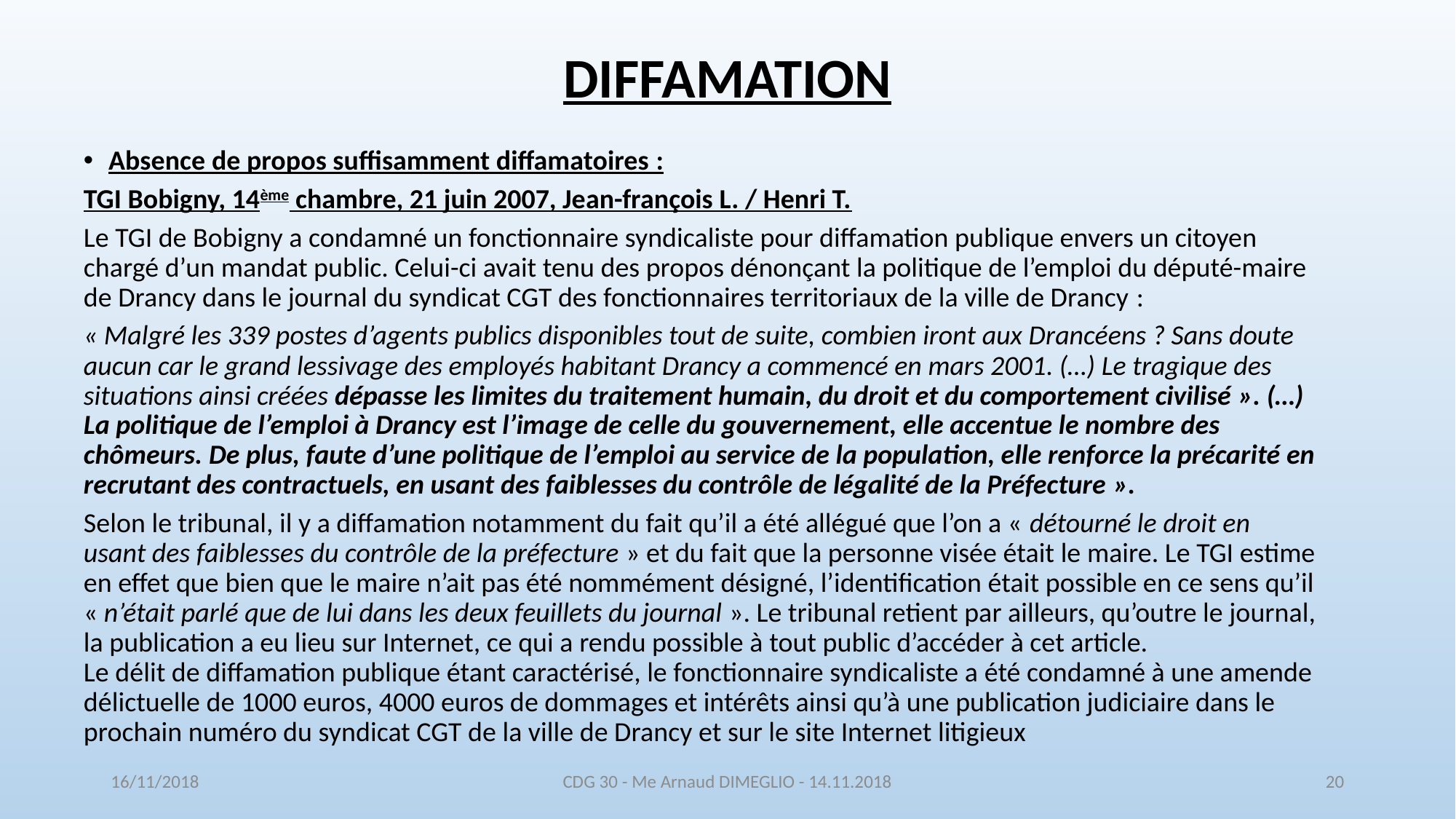

# DIFFAMATION

Absence de propos suffisamment diffamatoires :
TGI Bobigny, 14ème chambre, 21 juin 2007, Jean-françois L. / Henri T.
Le TGI de Bobigny a condamné un fonctionnaire syndicaliste pour diffamation publique envers un citoyen chargé d’un mandat public. Celui-ci avait tenu des propos dénonçant la politique de l’emploi du député-maire de Drancy dans le journal du syndicat CGT des fonctionnaires territoriaux de la ville de Drancy :
« Malgré les 339 postes d’agents publics disponibles tout de suite, combien iront aux Drancéens ? Sans doute aucun car le grand lessivage des employés habitant Drancy a commencé en mars 2001. (…) Le tragique des situations ainsi créées dépasse les limites du traitement humain, du droit et du comportement civilisé ». (…) La politique de l’emploi à Drancy est l’image de celle du gouvernement, elle accentue le nombre des chômeurs. De plus, faute d’une politique de l’emploi au service de la population, elle renforce la précarité en recrutant des contractuels, en usant des faiblesses du contrôle de légalité de la Préfecture ».
Selon le tribunal, il y a diffamation notamment du fait qu’il a été allégué que l’on a « détourné le droit en usant des faiblesses du contrôle de la préfecture » et du fait que la personne visée était le maire. Le TGI estime en effet que bien que le maire n’ait pas été nommément désigné, l’identification était possible en ce sens qu’il « n’était parlé que de lui dans les deux feuillets du journal ». Le tribunal retient par ailleurs, qu’outre le journal, la publication a eu lieu sur Internet, ce qui a rendu possible à tout public d’accéder à cet article.
Le délit de diffamation publique étant caractérisé, le fonctionnaire syndicaliste a été condamné à une amende délictuelle de 1000 euros, 4000 euros de dommages et intérêts ainsi qu’à une publication judiciaire dans le prochain numéro du syndicat CGT de la ville de Drancy et sur le site Internet litigieux

16/11/2018
CDG 30 - Me Arnaud DIMEGLIO - 14.11.2018
20